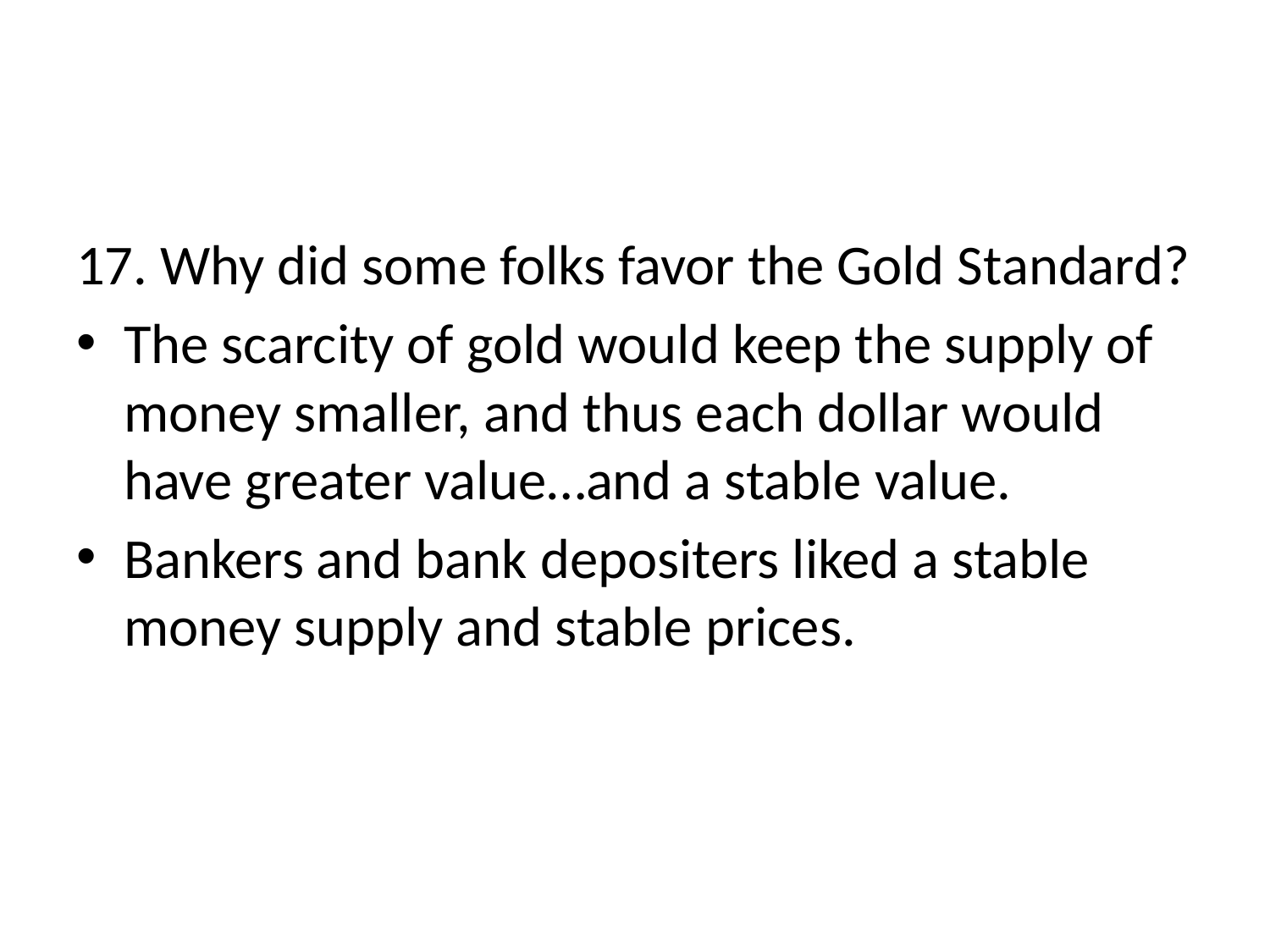

#
17. Why did some folks favor the Gold Standard?
The scarcity of gold would keep the supply of money smaller, and thus each dollar would have greater value…and a stable value.
Bankers and bank depositers liked a stable money supply and stable prices.